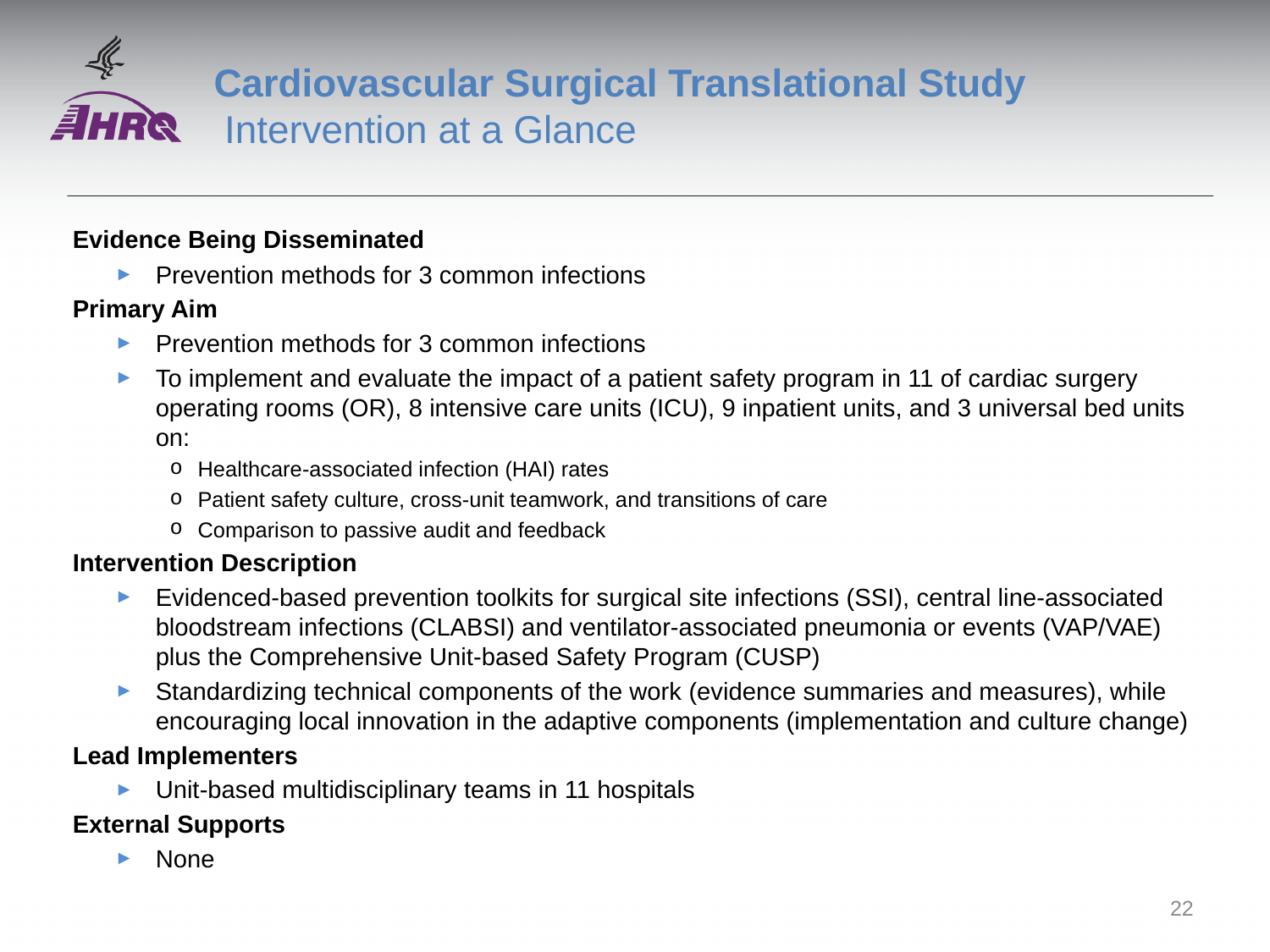

# Cardiovascular Surgical Translational Study Intervention at a Glance

Evidence Being Disseminated
Prevention methods for 3 common infections
Primary Aim
Prevention methods for 3 common infections
To implement and evaluate the impact of a patient safety program in 11 of cardiac surgery operating rooms (OR), 8 intensive care units (ICU), 9 inpatient units, and 3 universal bed units on:
Healthcare-associated infection (HAI) rates
Patient safety culture, cross-unit teamwork, and transitions of care
Comparison to passive audit and feedback
Intervention Description
Evidenced-based prevention toolkits for surgical site infections (SSI), central line-associated bloodstream infections (CLABSI) and ventilator-associated pneumonia or events (VAP/VAE) plus the Comprehensive Unit-based Safety Program (CUSP)
Standardizing technical components of the work (evidence summaries and measures), while encouraging local innovation in the adaptive components (implementation and culture change)
Lead Implementers
Unit-based multidisciplinary teams in 11 hospitals
External Supports
None
22